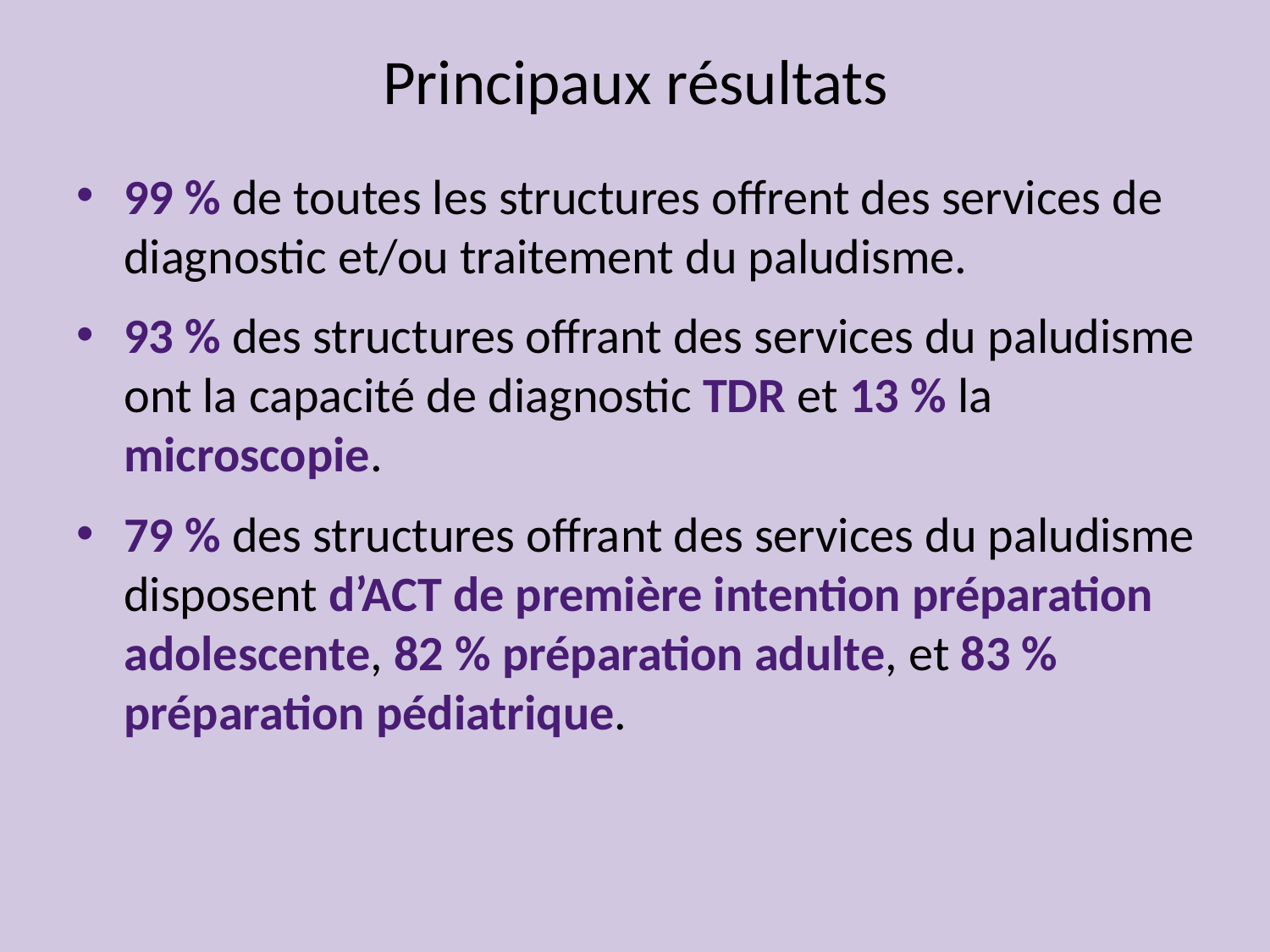

Principaux résultats
99 % de toutes les structures offrent des services de diagnostic et/ou traitement du paludisme.
93 % des structures offrant des services du paludisme ont la capacité de diagnostic TDR et 13 % la microscopie.
79 % des structures offrant des services du paludisme disposent d’ACT de première intention préparation adolescente, 82 % préparation adulte, et 83 % préparation pédiatrique.